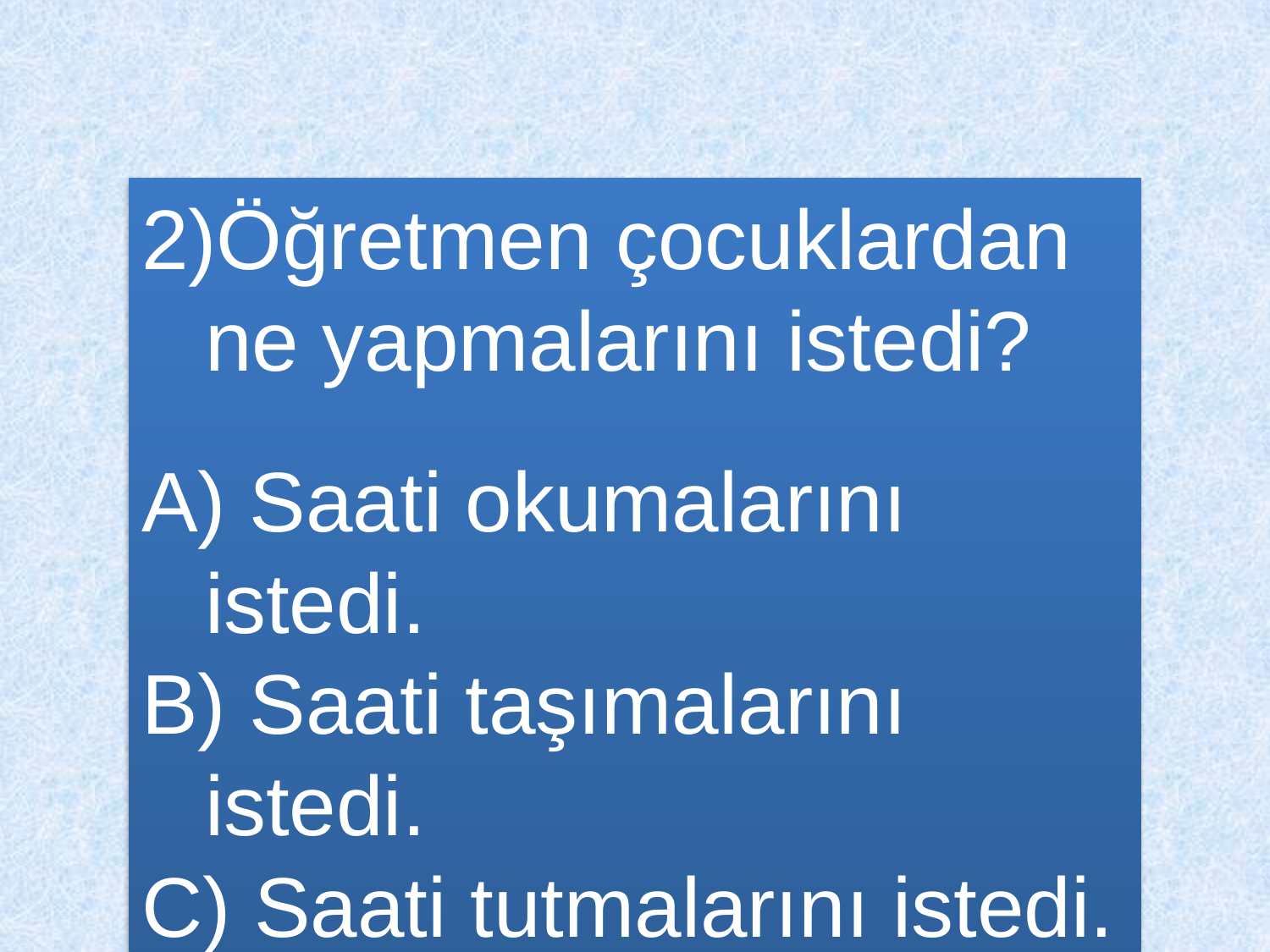

2)Öğretmen çocuklardan ne yapmalarını istedi?

A) Saati okumalarını istedi.
B) Saati taşımalarını istedi.
C) Saati tutmalarını istedi.